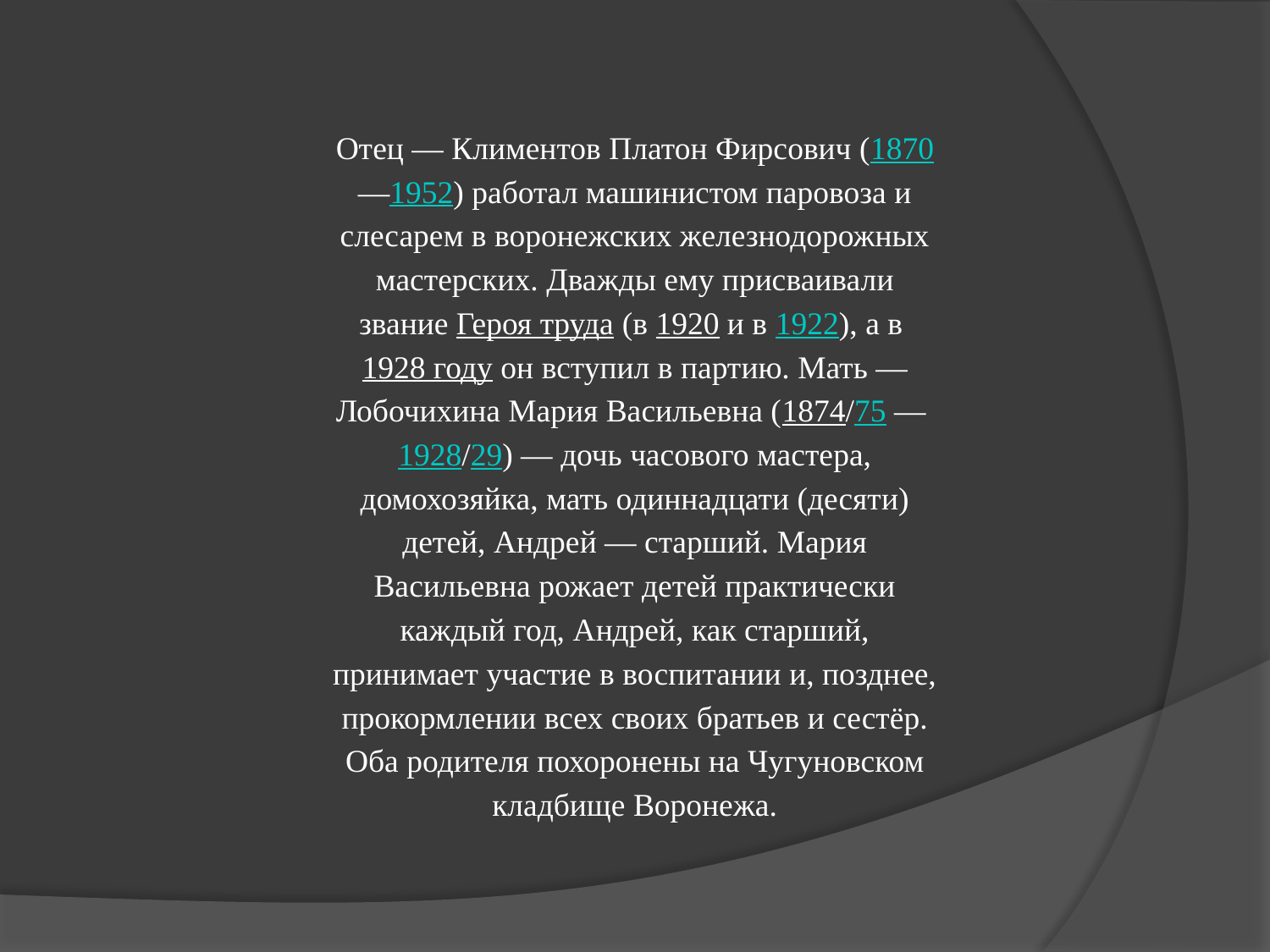

Отец — Климентов Платон Фирсович (1870—1952) работал машинистом паровоза и слесарем в воронежских железнодорожных мастерских. Дважды ему присваивали звание Героя труда (в 1920 и в 1922), а в 1928 году он вступил в партию. Мать — Лобочихина Мария Васильевна (1874/75 — 1928/29) — дочь часового мастера, домохозяйка, мать одиннадцати (десяти) детей, Андрей — старший. Мария Васильевна рожает детей практически каждый год, Андрей, как старший, принимает участие в воспитании и, позднее, прокормлении всех своих братьев и сестёр. Оба родителя похоронены на Чугуновском кладбище Воронежа.